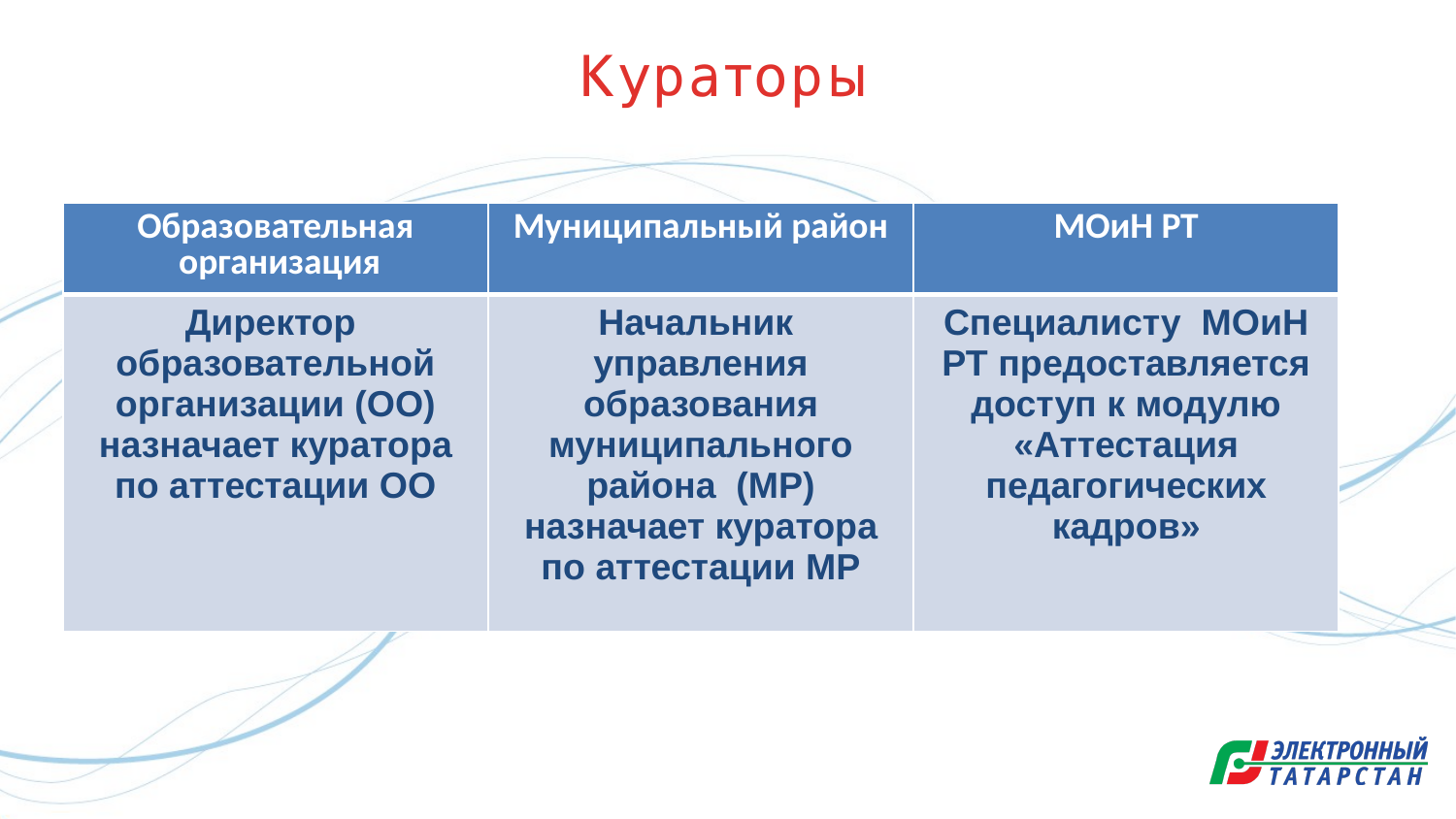

# Кураторы
| Образовательная организация | Муниципальный район | МОиН РТ |
| --- | --- | --- |
| Директор образовательной организации (ОО) назначает куратора по аттестации ОО | Начальник управления образования муниципального района (МР) назначает куратора по аттестации МР | Специалисту МОиН РТ предоставляется доступ к модулю «Аттестация педагогических кадров» |